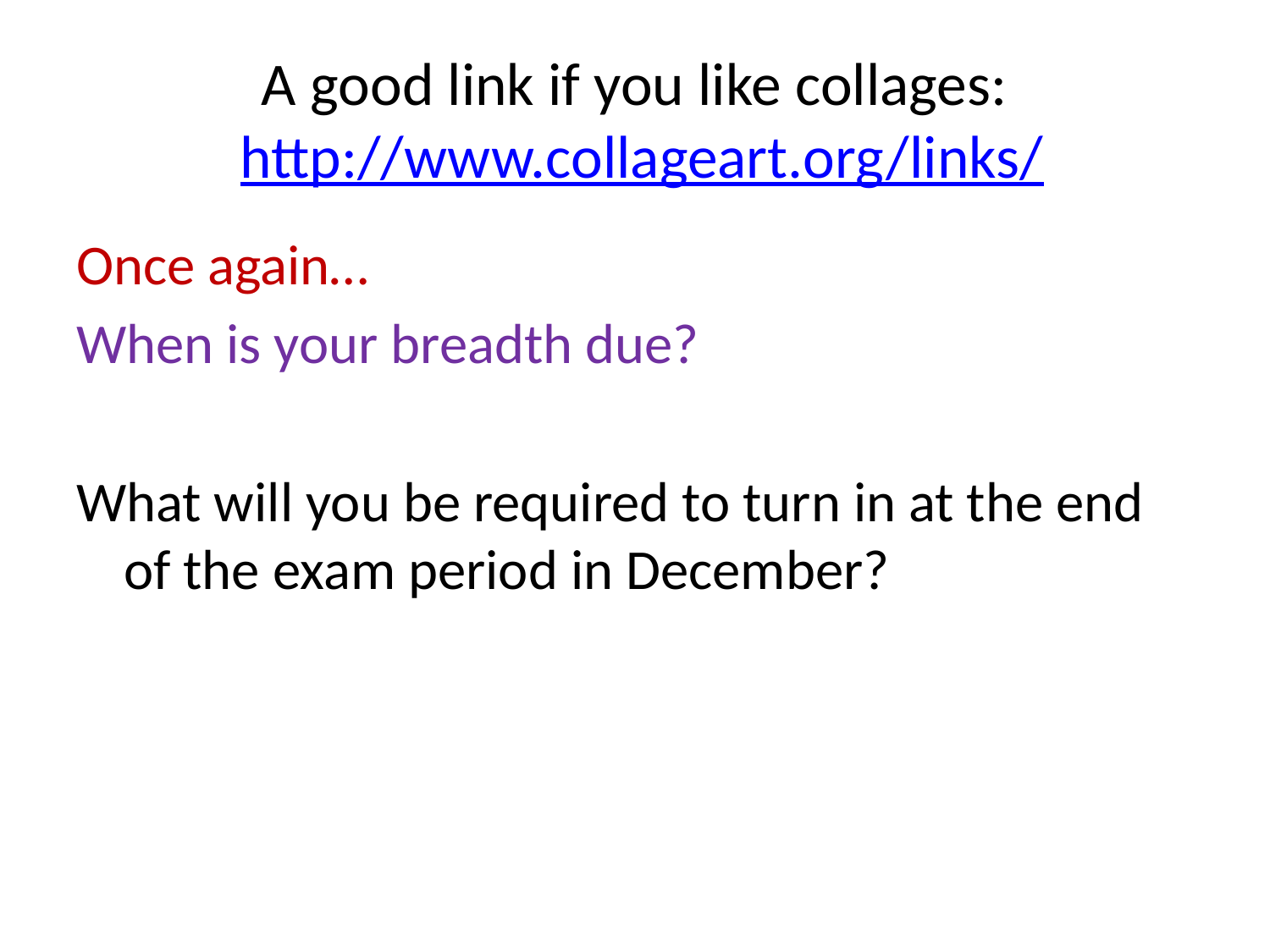

# A good link if you like collages: http://www.collageart.org/links/
Once again…
When is your breadth due?

What will you be required to turn in at the end of the exam period in December?